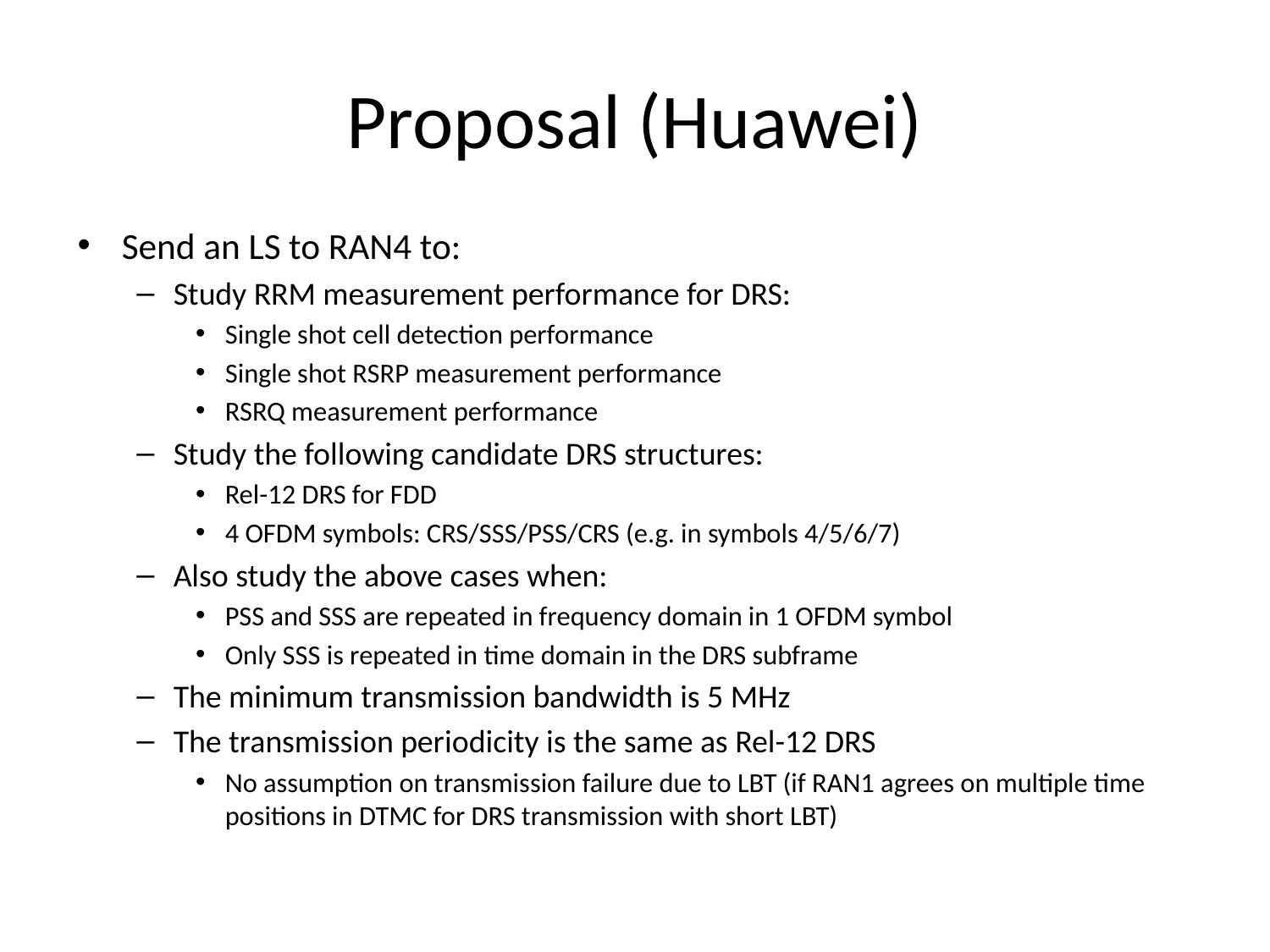

# Proposal (Huawei)
Send an LS to RAN4 to:
Study RRM measurement performance for DRS:
Single shot cell detection performance
Single shot RSRP measurement performance
RSRQ measurement performance
Study the following candidate DRS structures:
Rel-12 DRS for FDD
4 OFDM symbols: CRS/SSS/PSS/CRS (e.g. in symbols 4/5/6/7)
Also study the above cases when:
PSS and SSS are repeated in frequency domain in 1 OFDM symbol
Only SSS is repeated in time domain in the DRS subframe
The minimum transmission bandwidth is 5 MHz
The transmission periodicity is the same as Rel-12 DRS
No assumption on transmission failure due to LBT (if RAN1 agrees on multiple time positions in DTMC for DRS transmission with short LBT)